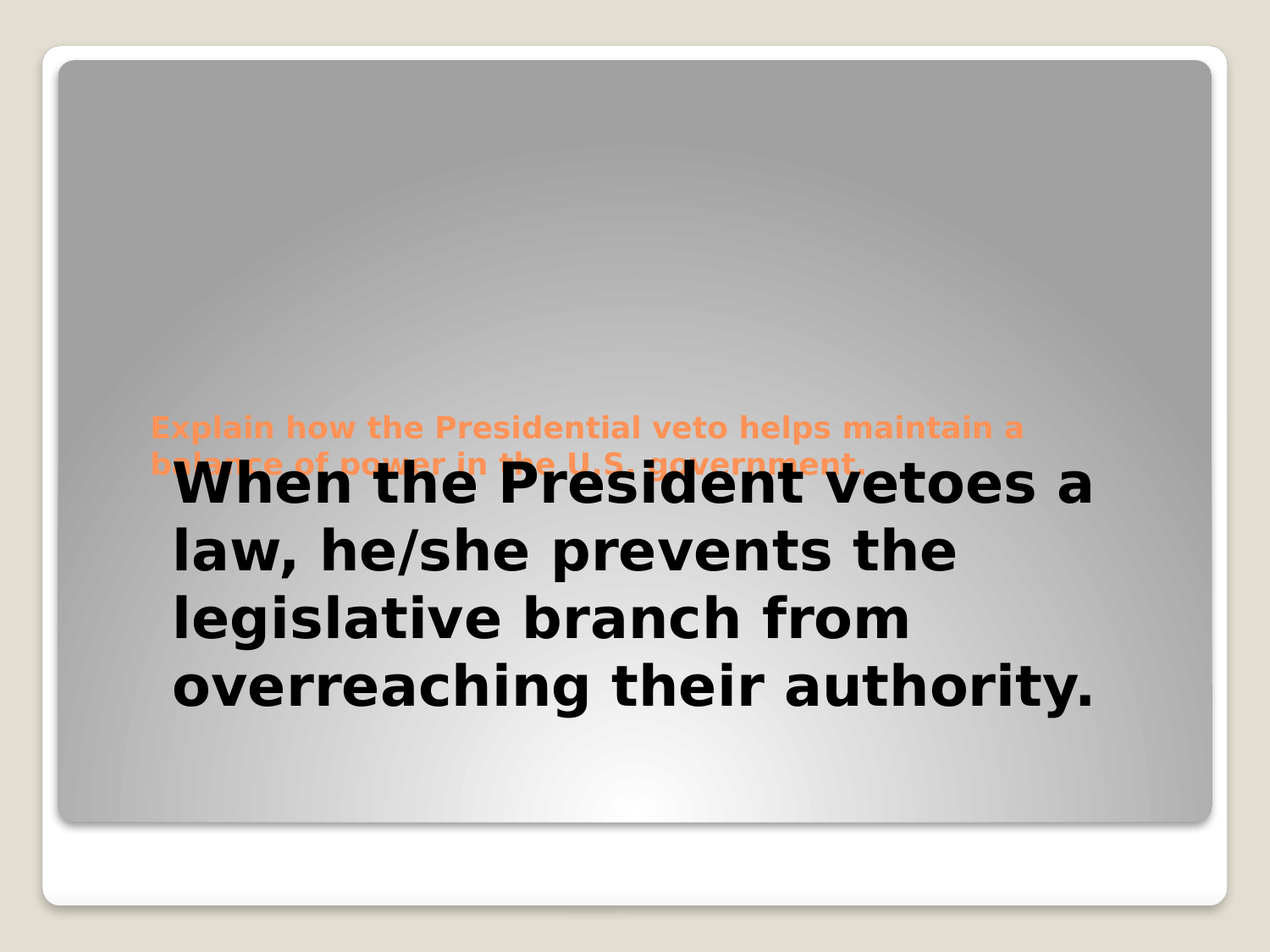

# Explain how the Presidential veto helps maintain a balance of power in the U.S. government.
When the President vetoes a law, he/she prevents the legislative branch from overreaching their authority.